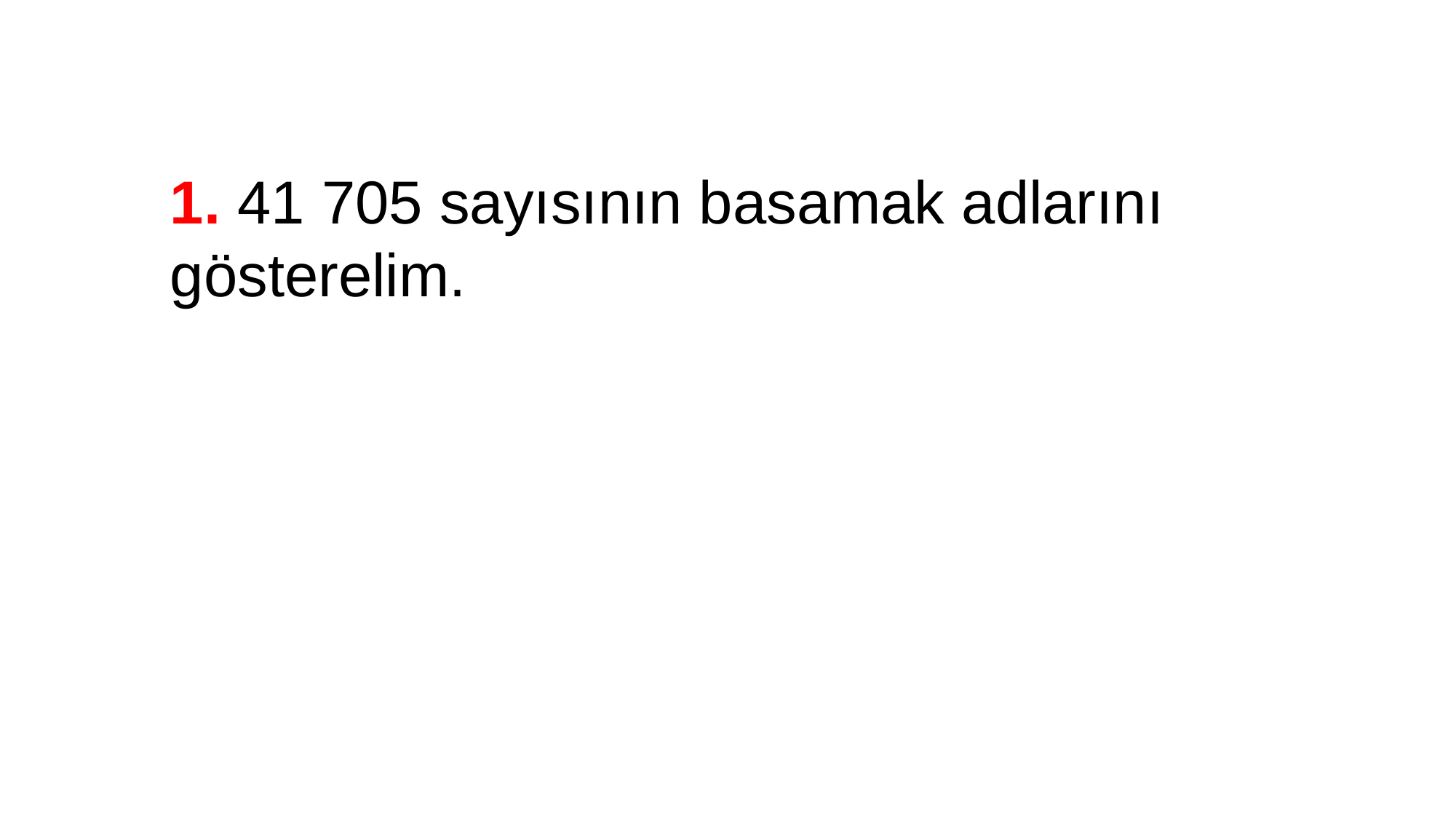

1. 41 705 sayısının basamak adlarını gösterelim.